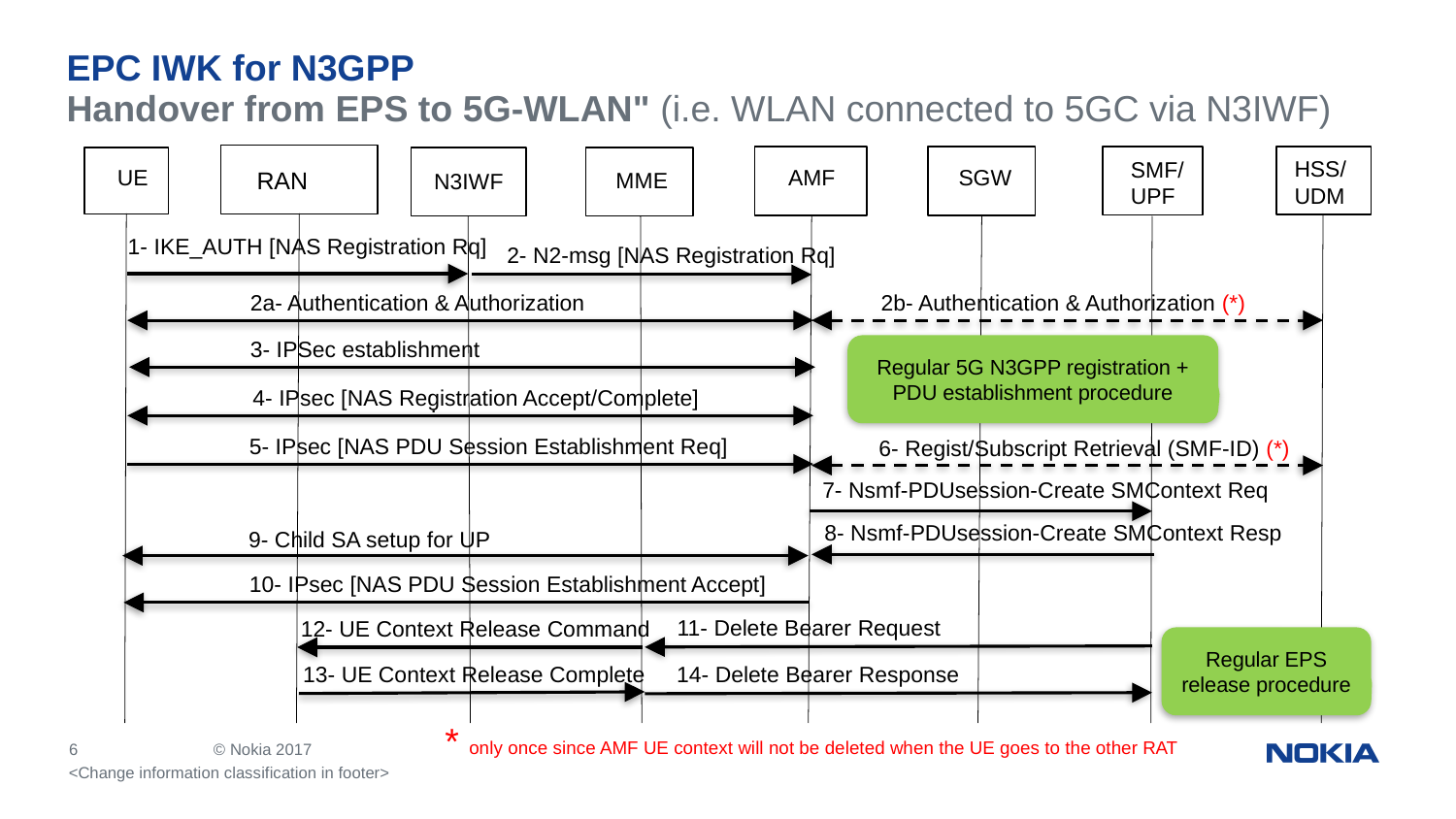

# EPC IWK for N3GPP
Handover from EPS to 5G-WLAN" (i.e. WLAN connected to 5GC via N3IWF)

SMF/
UPF

UE
AMF
SGW
MME

1- IKE_AUTH [NAS Registration Rq]
.

HSS/UDM
RAN
N3IWF
2- N2-msg [NAS Registration Rq]
2b- Authentication & Authorization (*)
2a- Authentication & Authorization
Regular 5G N3GPP registration + PDU establishment procedure
3- IPSec establishment
4- IPsec [NAS Registration Accept/Complete]
5- IPsec [NAS PDU Session Establishment Req]
6- Regist/Subscript Retrieval (SMF-ID) (*)
7- Nsmf-PDUsession-Create SMContext Req
8- Nsmf-PDUsession-Create SMContext Resp
9- Child SA setup for UP
10- IPsec [NAS PDU Session Establishment Accept]
11- Delete Bearer Request
12- UE Context Release Command
Regular EPS release procedure
14- Delete Bearer Response
13- UE Context Release Complete
* only once since AMF UE context will not be deleted when the UE goes to the other RAT
<Change information classification in footer>